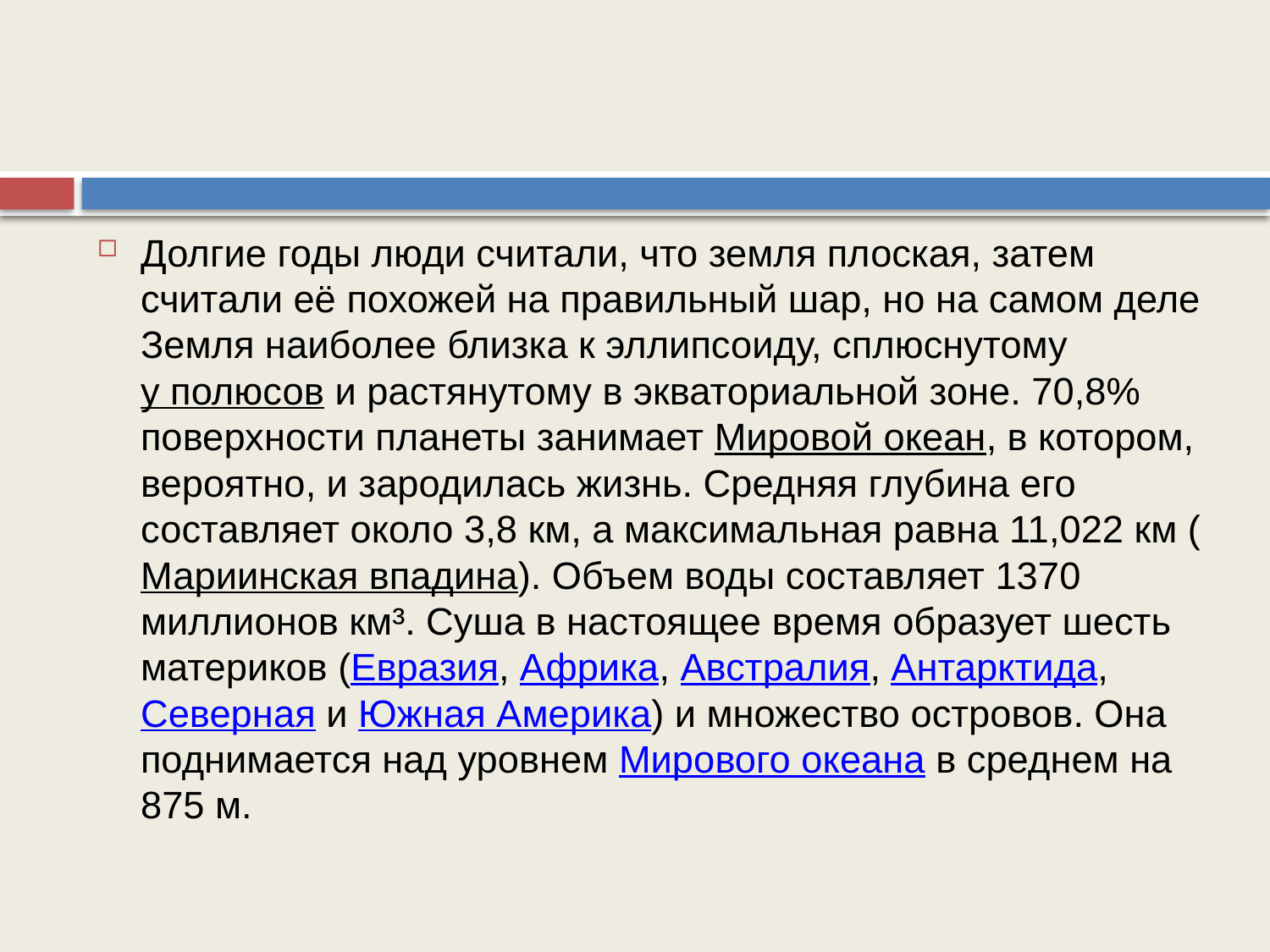

#
Долгие годы люди считали, что земля плоская, затем считали её похожей на правильный шар, но на самом деле Земля наиболее близка к эллипсоиду, сплюснутому у полюсов и растянутому в экваториальной зоне. 70,8% поверхности планеты занимает Мировой океан, в котором, вероятно, и зародилась жизнь. Средняя глубина его составляет около 3,8 км, а максимальная равна 11,022 км (Мариинская впадина). Объем воды составляет 1370 миллионов км³. Суша в настоящее время образует шесть материков (Евразия, Африка, Австралия, Антарктида, Северная и Южная Америка) и множество островов. Она поднимается над уровнем Мирового океана в среднем на 875 м.